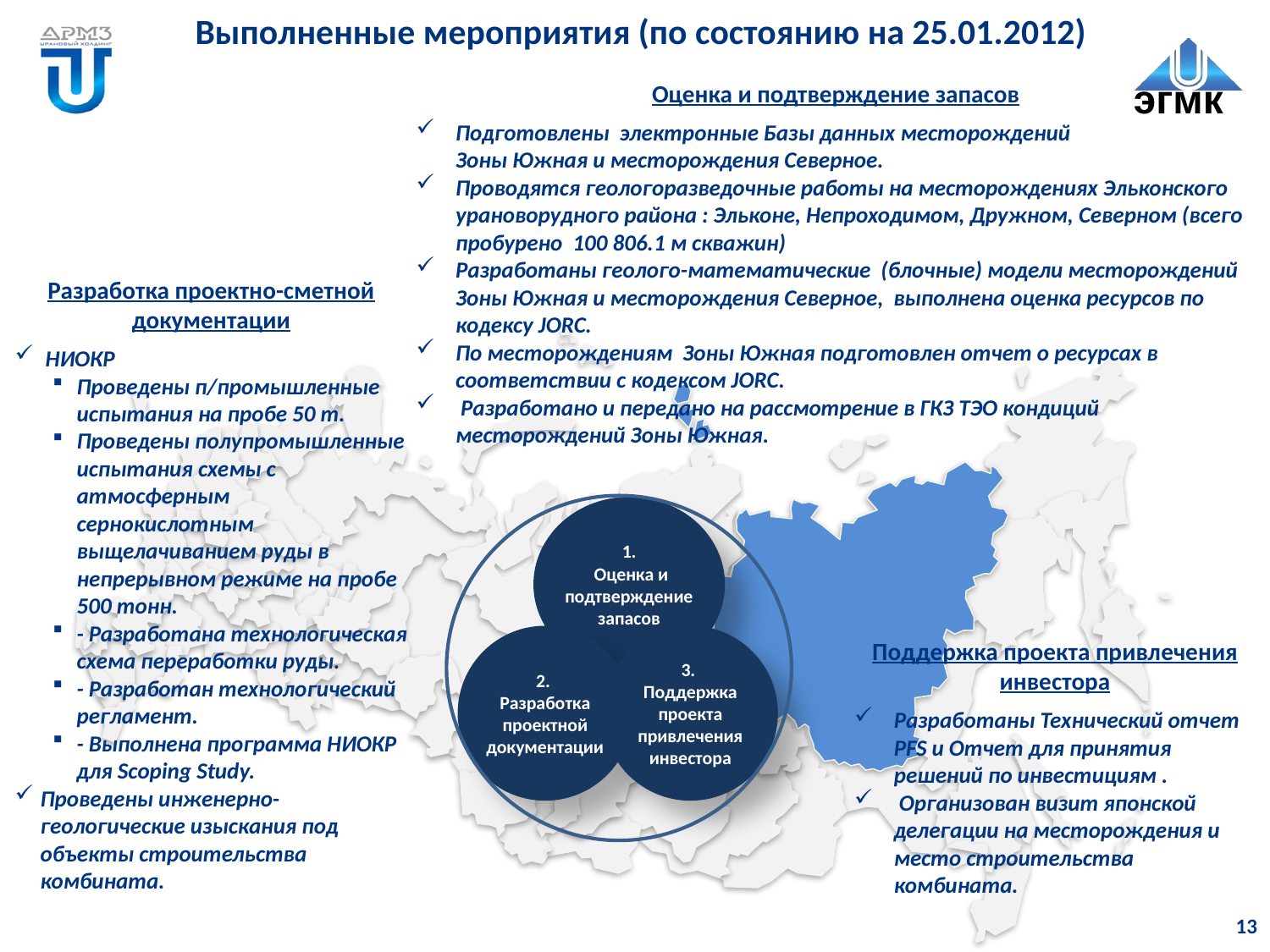

Выполненные мероприятия (по состоянию на 25.01.2012)
Оценка и подтверждение запасов
Подготовлены  электронные Базы данных месторождений                              Зоны Южная и месторождения Северное.
Проводятся геологоразведочные работы на месторождениях Эльконского урановорудного района : Эльконе, Непроходимом, Дружном, Северном (всего пробурено  100 806.1 м скважин)
Разработаны геолого-математические  (блочные) модели месторождений Зоны Южная и месторождения Северное,  выполнена оценка ресурсов по кодексу JORC.
По месторождениям  Зоны Южная подготовлен отчет о ресурсах в соответствии с кодексом JORC.
 Разработано и передано на рассмотрение в ГКЗ ТЭО кондиций  месторождений Зоны Южная.

Разработка проектно-сметной документации
 НИОКР
Проведены п/промышленные испытания на пробе 50 т.
Проведены полупромышленные испытания схемы с атмосферным сернокислотным выщелачиванием руды в непрерывном режиме на пробе 500 тонн.
- Разработана технологическая схема переработки руды.
- Разработан технологический регламент.
- Выполнена программа НИОКР для Scoping Study.
Проведены инженерно-геологические изыскания под объекты строительства комбината.

1.
 Оценка и подтверждение запасов

2.
Разработка проектной документации
3.
Поддержка проекта привлечения инвестора

Поддержка проекта привлечения инвестора
Разработаны Технический отчет PFS и Отчет для принятия решений по инвестициям .
 Организован визит японской делегации на месторождения и место строительства  комбината.
13